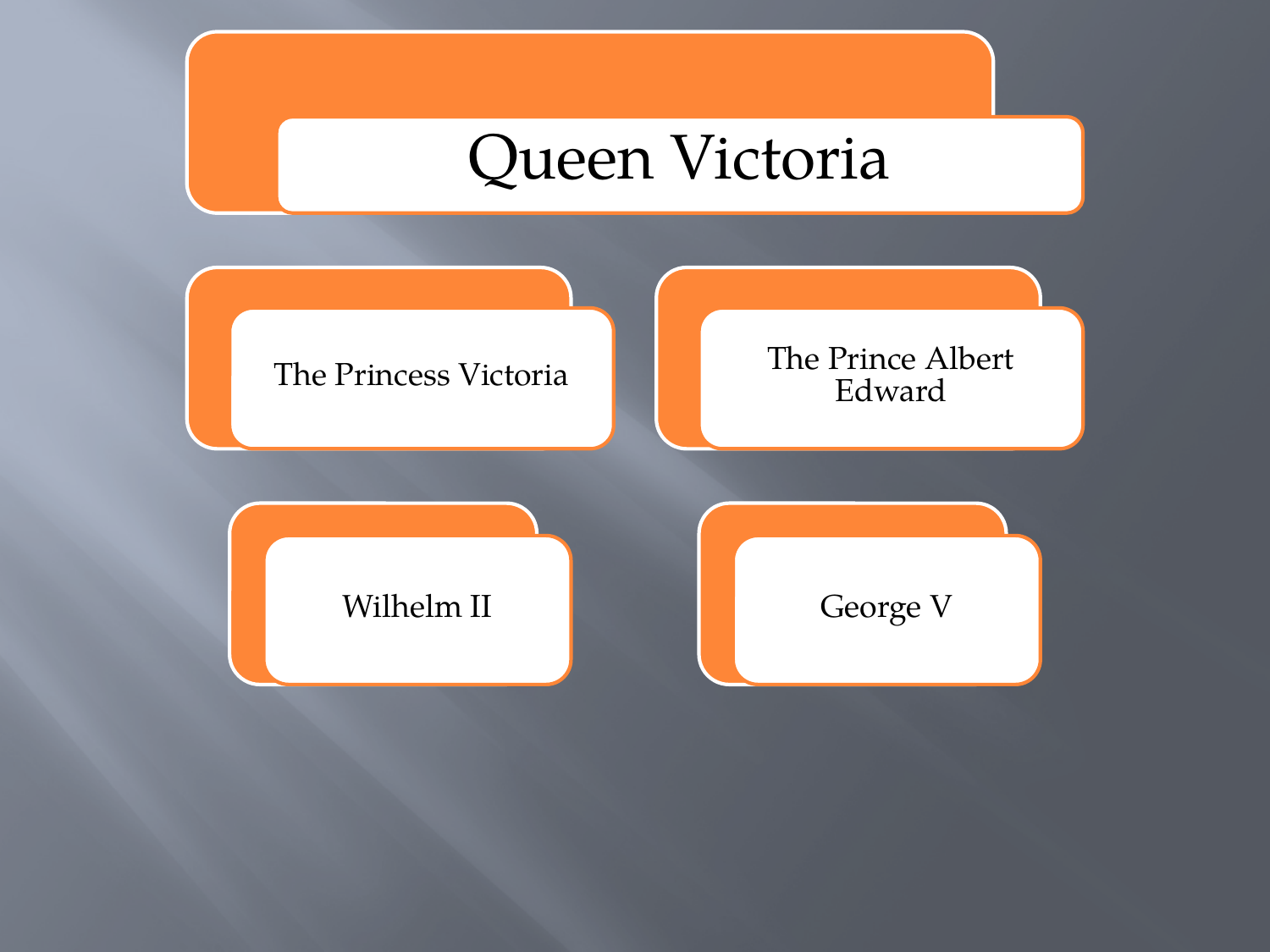

Queen Victoria
The Princess Victoria
Wilhelm II
The Prince Albert Edward
George V